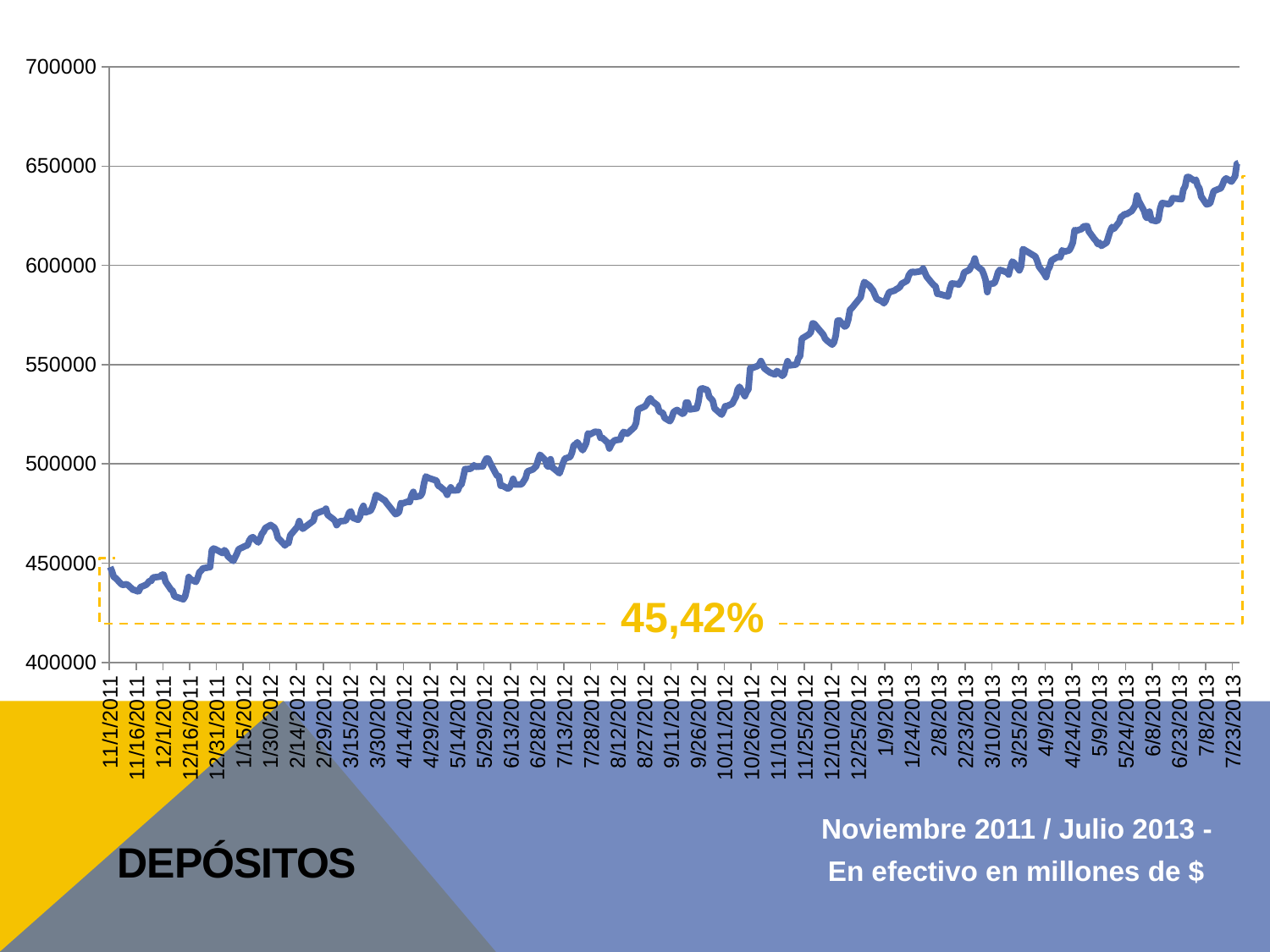

### Chart

| Category | MONTO |
|---|---|
| 41481 | 651529.0 |
| 41480 | 651204.0 |
| 41479 | 644865.0 |
| 41478 | 643599.0 |
| 41477 | 642224.0 |
| 41474 | 643836.0 |
| 41473 | 643065.0 |
| 41472 | 640783.0 |
| 41471 | 638857.0 |
| 41470 | 638590.0 |
| 41467 | 637455.0 |
| 41466 | 634377.0 |
| 41465 | 631244.0 |
| 41463 | 630755.0 |
| 41460 | 634718.0 |
| 41459 | 638827.0 |
| 41458 | 640158.0 |
| 41457 | 643219.0 |
| 41456 | 642728.0 |
| 41453 | 644590.0 |
| 41452 | 644445.0 |
| 41451 | 639904.0 |
| 41450 | 638211.0 |
| 41449 | 633371.0 |
| 41444 | 633866.0 |
| 41443 | 631787.0 |
| 41442 | 630801.0 |
| 41439 | 631328.0 |
| 41438 | 631417.0 |
| 41437 | 628743.0 |
| 41436 | 623174.0 |
| 41435 | 622281.0 |
| 41432 | 622897.0 |
| 41431 | 627110.0 |
| 41430 | 623859.0 |
| 41429 | 624317.0 |
| 41428 | 627400.0 |
| 41425 | 632452.0 |
| 41424 | 635212.0 |
| 41423 | 630302.0 |
| 41422 | 628764.0 |
| 41421 | 627408.0 |
| 41418 | 625796.0 |
| 41417 | 625888.0 |
| 41416 | 624892.0 |
| 41415 | 624466.0 |
| 41414 | 621837.0 |
| 41411 | 618426.0 |
| 41410 | 619383.0 |
| 41409 | 617402.0 |
| 41408 | 614576.0 |
| 41407 | 611516.0 |
| 41404 | 609862.0 |
| 41403 | 611407.0 |
| 41402 | 610762.0 |
| 41401 | 612402.0 |
| 41400 | 613380.0 |
| 41397 | 617081.0 |
| 41396 | 619834.0 |
| 41394 | 619643.0 |
| 41393 | 618387.0 |
| 41390 | 617450.0 |
| 41389 | 617862.0 |
| 41388 | 611512.0 |
| 41387 | 609309.0 |
| 41386 | 607615.0 |
| 41383 | 606856.0 |
| 41382 | 607642.0 |
| 41381 | 604066.0 |
| 41380 | 604440.0 |
| 41379 | 604118.0 |
| 41376 | 602459.0 |
| 41375 | 599303.0 |
| 41374 | 597768.0 |
| 41373 | 594104.0 |
| 41372 | 595800.0 |
| 41369 | 599411.0 |
| 41368 | 602235.0 |
| 41367 | 604477.0 |
| 41360 | 608271.0 |
| 41359 | 599658.0 |
| 41358 | 597530.0 |
| 41355 | 601321.0 |
| 41354 | 601946.0 |
| 41353 | 599135.0 |
| 41352 | 595404.0 |
| 41351 | 596523.0 |
| 41348 | 597522.0 |
| 41347 | 597731.0 |
| 41346 | 596522.0 |
| 41345 | 593292.0 |
| 41344 | 591052.0 |
| 41341 | 590604.0 |
| 41340 | 586580.0 |
| 41339 | 592810.0 |
| 41338 | 595623.0 |
| 41337 | 597695.0 |
| 41334 | 599828.0 |
| 41333 | 603497.0 |
| 41332 | 600616.0 |
| 41331 | 599669.0 |
| 41330 | 597717.0 |
| 41327 | 596458.0 |
| 41326 | 593224.0 |
| 41324 | 590332.0 |
| 41323 | 590652.0 |
| 41320 | 590902.0 |
| 41319 | 588142.0 |
| 41318 | 584408.0 |
| 41313 | 585625.0 |
| 41312 | 585679.0 |
| 41311 | 589453.0 |
| 41310 | 590075.0 |
| 41309 | 591086.0 |
| 41306 | 594357.0 |
| 41304 | 598456.0 |
| 41303 | 597083.0 |
| 41302 | 596964.0 |
| 41299 | 596538.0 |
| 41298 | 596884.0 |
| 41297 | 596343.0 |
| 41296 | 595086.0 |
| 41295 | 592294.0 |
| 41292 | 590796.0 |
| 41291 | 589228.0 |
| 41290 | 588480.0 |
| 41289 | 588026.0 |
| 41288 | 587356.0 |
| 41285 | 586539.0 |
| 41284 | 584618.0 |
| 41283 | 582234.0 |
| 41282 | 580920.0 |
| 41281 | 581896.0 |
| 41278 | 583116.0 |
| 41277 | 585081.0 |
| 41276 | 587285.0 |
| 41274 | 589644.0 |
| 41271 | 591660.0 |
| 41270 | 588510.0 |
| 41269 | 584025.0 |
| 41264 | 578481.0 |
| 41263 | 577671.0 |
| 41262 | 572658.0 |
| 41261 | 569710.0 |
| 41260 | 569224.0 |
| 41257 | 572330.0 |
| 41256 | 572095.0 |
| 41255 | 564621.0 |
| 41254 | 561186.0 |
| 41253 | 560096.0 |
| 41250 | 562208.0 |
| 41249 | 563191.0 |
| 41248 | 565152.0 |
| 41247 | 566251.0 |
| 41246 | 567264.0 |
| 41243 | 570544.0 |
| 41242 | 570860.0 |
| 41241 | 566335.0 |
| 41240 | 565288.0 |
| 41236 | 563117.0 |
| 41235 | 554376.0 |
| 41234 | 553214.0 |
| 41233 | 550213.0 |
| 41232 | 549962.0 |
| 41229 | 549631.0 |
| 41228 | 551754.0 |
| 41227 | 548844.0 |
| 41226 | 545307.0 |
| 41225 | 544392.0 |
| 41222 | 546831.0 |
| 41221 | 545082.0 |
| 41220 | 545391.0 |
| 41218 | 546112.0 |
| 41215 | 548088.0 |
| 41214 | 550027.0 |
| 41213 | 551820.0 |
| 41212 | 550016.0 |
| 41211 | 549273.0 |
| 41208 | 548266.0 |
| 41207 | 548246.0 |
| 41206 | 537609.0 |
| 41205 | 536289.0 |
| 41204 | 534169.0 |
| 41201 | 538869.0 |
| 41200 | 537522.0 |
| 41199 | 533856.0 |
| 41198 | 532266.0 |
| 41197 | 530387.0 |
| 41194 | 529118.0 |
| 41193 | 529101.0 |
| 41192 | 526617.0 |
| 41191 | 524827.0 |
| 41187 | 527995.0 |
| 41186 | 531885.0 |
| 41185 | 532901.0 |
| 41184 | 533832.0 |
| 41183 | 537231.0 |
| 41180 | 538127.0 |
| 41179 | 537491.0 |
| 41178 | 531475.0 |
| 41177 | 528005.0 |
| 41173 | 527437.0 |
| 41172 | 530932.0 |
| 41171 | 530923.0 |
| 41170 | 525779.0 |
| 41169 | 525281.0 |
| 41166 | 527173.0 |
| 41165 | 526726.0 |
| 41164 | 526064.0 |
| 41163 | 523279.0 |
| 41162 | 521505.0 |
| 41159 | 523180.0 |
| 41158 | 525701.0 |
| 41157 | 526014.0 |
| 41156 | 526457.0 |
| 41155 | 529555.0 |
| 41152 | 531577.0 |
| 41151 | 533091.0 |
| 41150 | 532165.0 |
| 41149 | 530240.0 |
| 41148 | 529050.0 |
| 41145 | 527843.0 |
| 41144 | 527315.0 |
| 41143 | 520639.0 |
| 41142 | 518493.0 |
| 41138 | 515213.0 |
| 41137 | 515679.0 |
| 41136 | 516085.0 |
| 41135 | 514781.0 |
| 41134 | 512261.0 |
| 41131 | 511895.0 |
| 41130 | 511062.0 |
| 41129 | 509709.0 |
| 41128 | 507774.0 |
| 41127 | 510692.0 |
| 41124 | 513177.0 |
| 41123 | 513089.0 |
| 41122 | 516071.0 |
| 41121 | 516033.0 |
| 41120 | 516218.0 |
| 41117 | 514843.0 |
| 41116 | 515388.0 |
| 41115 | 510504.0 |
| 41114 | 508521.0 |
| 41113 | 506898.0 |
| 41110 | 510880.0 |
| 41109 | 509788.0 |
| 41108 | 509408.0 |
| 41107 | 505619.0 |
| 41106 | 503525.0 |
| 41103 | 502627.0 |
| 41102 | 500466.0 |
| 41101 | 497802.0 |
| 41100 | 495270.0 |
| 41096 | 498241.0 |
| 41095 | 502343.0 |
| 41094 | 498574.0 |
| 41093 | 499036.0 |
| 41092 | 501910.0 |
| 41089 | 504614.0 |
| 41088 | 501939.0 |
| 41087 | 498863.0 |
| 41086 | 498057.0 |
| 41085 | 497186.0 |
| 41082 | 496192.0 |
| 41081 | 492822.0 |
| 41079 | 489991.0 |
| 41078 | 489616.0 |
| 41075 | 489585.0 |
| 41074 | 492435.0 |
| 41073 | 489727.0 |
| 41072 | 488085.0 |
| 41071 | 487560.0 |
| 41068 | 489040.0 |
| 41067 | 488959.0 |
| 41066 | 493806.0 |
| 41065 | 493959.0 |
| 41064 | 495571.0 |
| 41061 | 500679.0 |
| 41060 | 502606.0 |
| 41059 | 502641.0 |
| 41058 | 501006.0 |
| 41057 | 498753.0 |
| 41053 | 498531.0 |
| 41052 | 499300.0 |
| 41051 | 498286.0 |
| 41050 | 497526.0 |
| 41047 | 497362.0 |
| 41046 | 493307.0 |
| 41045 | 489609.0 |
| 41044 | 489039.0 |
| 41043 | 486738.0 |
| 41040 | 486625.0 |
| 41039 | 488142.0 |
| 41038 | 486535.0 |
| 41037 | 484432.0 |
| 41036 | 486255.0 |
| 41033 | 488561.0 |
| 41032 | 488990.0 |
| 41031 | 491558.0 |
| 41026 | 493061.0 |
| 41025 | 493668.0 |
| 41024 | 490129.0 |
| 41023 | 485336.0 |
| 41022 | 483835.0 |
| 41019 | 483293.0 |
| 41018 | 485881.0 |
| 41017 | 484119.0 |
| 41016 | 480771.0 |
| 41015 | 481039.0 |
| 41012 | 480077.0 |
| 41011 | 480234.0 |
| 41010 | 475778.0 |
| 41009 | 475011.0 |
| 41008 | 474697.0 |
| 41003 | 480300.0 |
| 41002 | 481591.0 |
| 40998 | 483892.0 |
| 40997 | 484294.0 |
| 40996 | 480767.0 |
| 40995 | 478121.0 |
| 40994 | 476429.0 |
| 40991 | 475514.0 |
| 40990 | 478848.0 |
| 40989 | 476951.0 |
| 40988 | 473344.0 |
| 40987 | 471826.0 |
| 40984 | 472886.0 |
| 40983 | 476068.0 |
| 40982 | 475440.0 |
| 40981 | 472932.0 |
| 40980 | 471347.0 |
| 40977 | 471120.0 |
| 40976 | 470323.0 |
| 40975 | 469149.0 |
| 40974 | 471297.0 |
| 40973 | 472228.0 |
| 40970 | 474260.0 |
| 40969 | 477411.0 |
| 40968 | 476415.0 |
| 40967 | 476240.0 |
| 40963 | 474836.0 |
| 40962 | 471375.0 |
| 40961 | 470676.0 |
| 40956 | 467346.0 |
| 40955 | 468416.0 |
| 40954 | 471170.0 |
| 40953 | 468305.0 |
| 40952 | 467268.0 |
| 40949 | 464023.0 |
| 40948 | 460126.0 |
| 40947 | 460013.0 |
| 40946 | 458883.0 |
| 40945 | 459984.0 |
| 40942 | 462751.0 |
| 40941 | 466203.0 |
| 40940 | 468014.0 |
| 40939 | 468525.0 |
| 40938 | 469232.0 |
| 40935 | 467678.0 |
| 40934 | 465838.0 |
| 40933 | 464724.0 |
| 40932 | 462132.0 |
| 40931 | 460435.0 |
| 40928 | 463037.0 |
| 40927 | 462702.0 |
| 40926 | 461389.0 |
| 40925 | 458956.0 |
| 40924 | 458727.0 |
| 40921 | 457448.0 |
| 40920 | 456935.0 |
| 40919 | 454755.0 |
| 40918 | 452901.0 |
| 40917 | 451101.0 |
| 40914 | 453409.0 |
| 40913 | 455587.0 |
| 40912 | 456525.0 |
| 40911 | 455076.0 |
| 40907 | 456997.0 |
| 40906 | 457342.0 |
| 40905 | 456619.0 |
| 40904 | 447996.0 |
| 40900 | 447365.0 |
| 40899 | 446228.0 |
| 40898 | 445435.0 |
| 40897 | 442450.0 |
| 40896 | 440546.0 |
| 40893 | 441909.0 |
| 40892 | 442963.0 |
| 40891 | 437032.0 |
| 40890 | 433286.0 |
| 40889 | 431774.0 |
| 40884 | 433261.0 |
| 40883 | 436005.0 |
| 40882 | 436697.0 |
| 40879 | 440642.0 |
| 40878 | 444125.0 |
| 40877 | 444205.0 |
| 40876 | 443221.0 |
| 40872 | 442765.0 |
| 40871 | 441067.0 |
| 40870 | 441075.0 |
| 40869 | 439856.0 |
| 40868 | 439041.0 |
| 40865 | 437910.0 |
| 40864 | 435913.0 |
| 40863 | 435850.0 |
| 40862 | 436483.0 |
| 40861 | 436392.0 |
| 40858 | 438873.0 |
| 40857 | 439394.0 |
| 40856 | 439215.0 |
| 40855 | 438999.0 |
| 40854 | 439586.0 |
| 40851 | 442518.0 |
| 40850 | 442952.0 |
| 40849 | 445741.0 |
| 40848 | 448039.0 |

45,42%

Noviembre 2011 / Julio 2013 - En efectivo en millones de $
# Depósitos